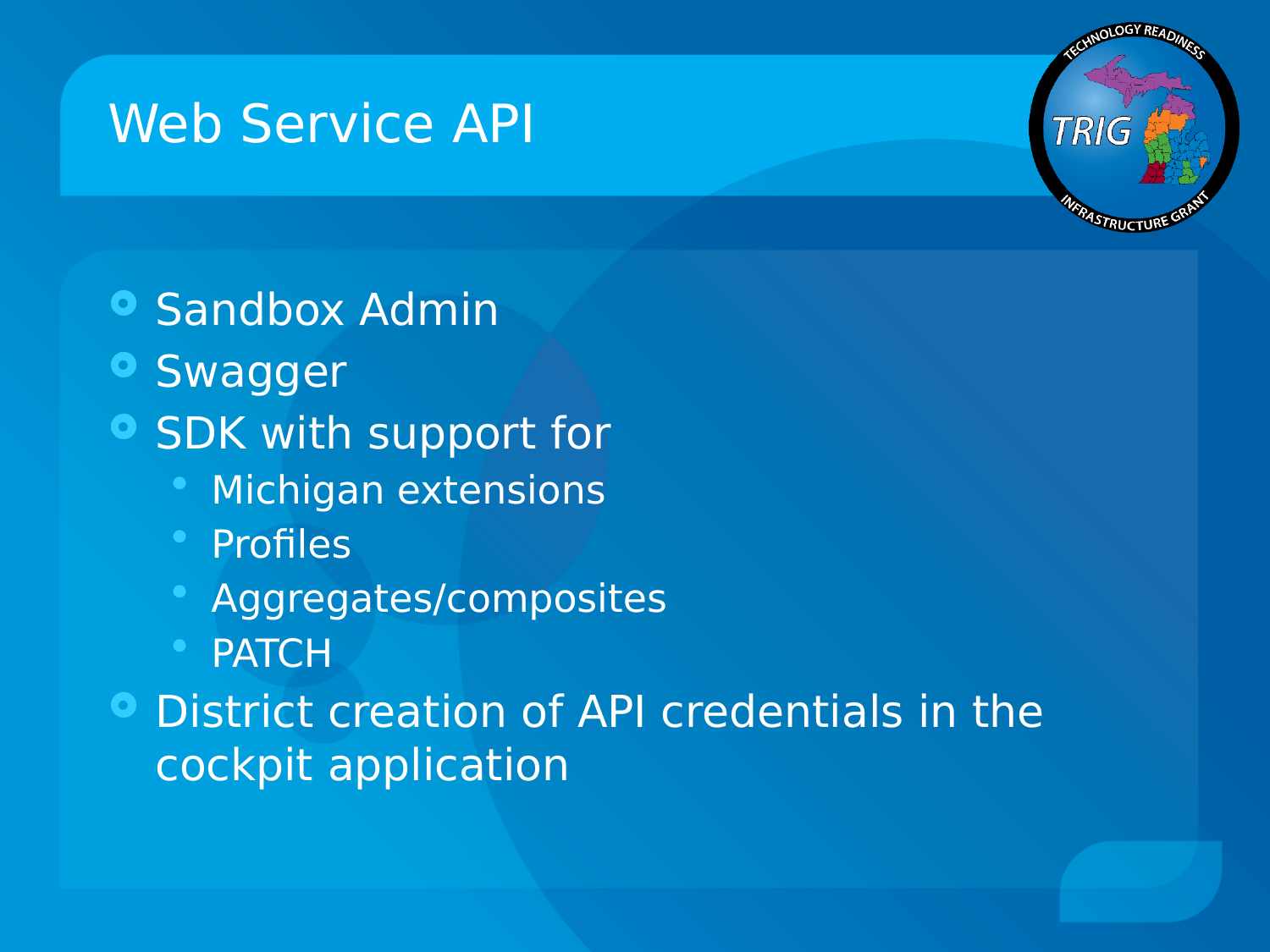

# Web Service API
Sandbox Admin
Swagger
SDK with support for
Michigan extensions
Profiles
Aggregates/composites
PATCH
District creation of API credentials in the cockpit application